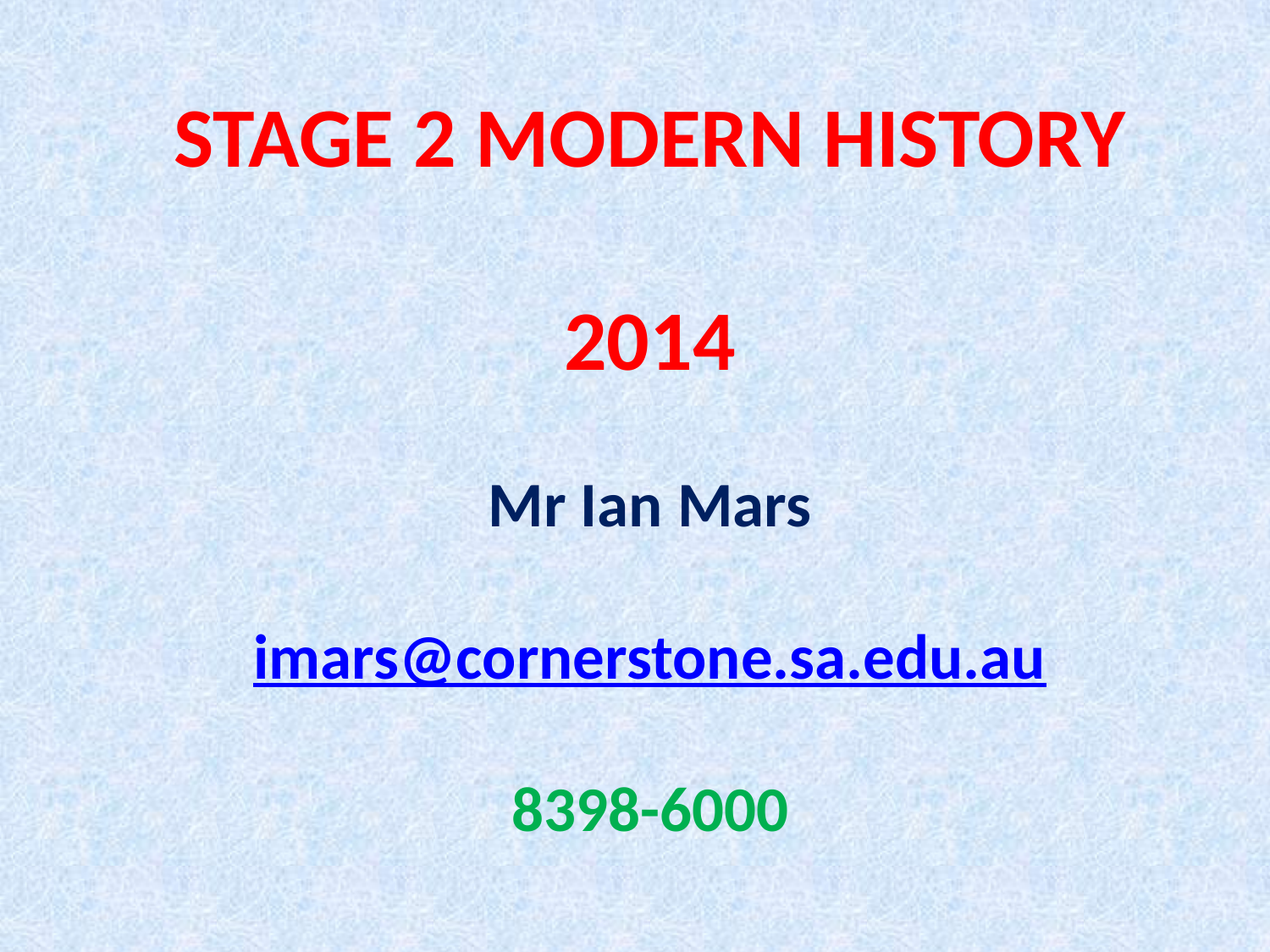

STAGE 2 MODERN HISTORY

2014

Mr Ian Mars

imars@cornerstone.sa.edu.au

8398-6000